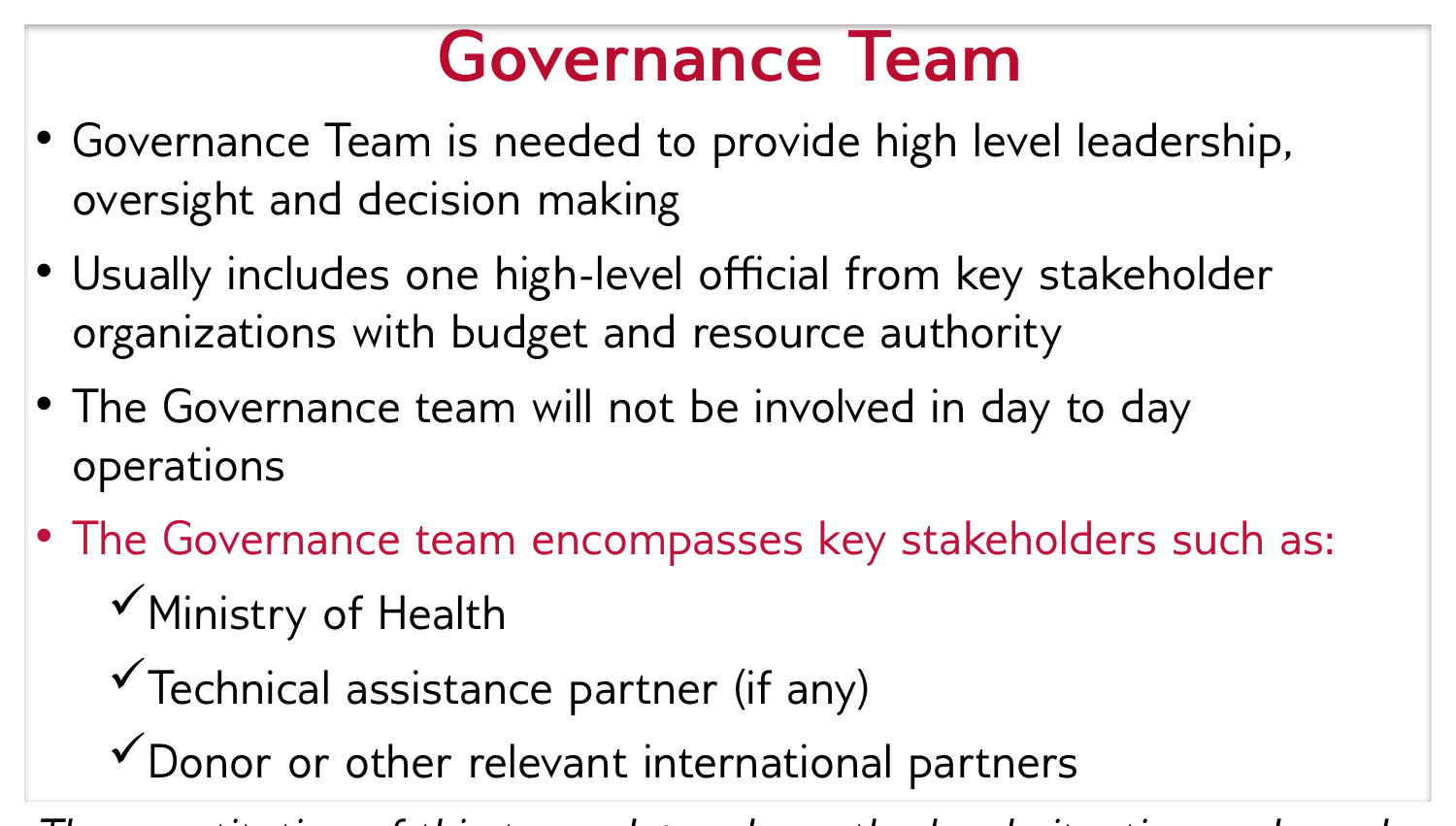

# Governance Team
Governance Team is needed to provide high level leadership, oversight and decision making
Usually includes one high-level official from key stakeholder organizations with budget and resource authority
The Governance team will not be involved in day to day operations
The Governance team encompasses key stakeholders such as:
Ministry of Health
Technical assistance partner (if any)
Donor or other relevant international partners
The constitution of this team depends on the local situation and needs